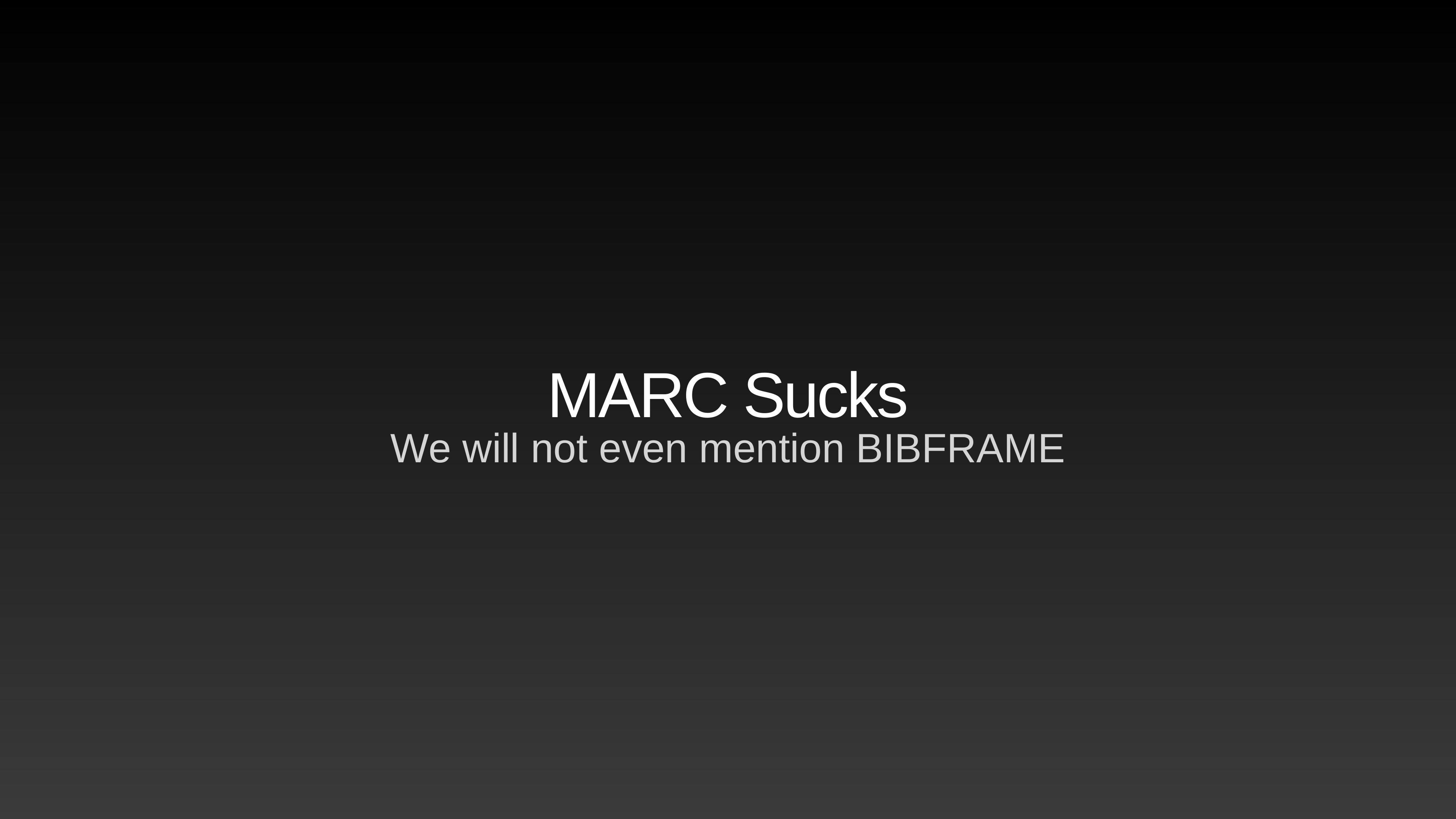

# MARC Sucks
We will not even mention BIBFRAME